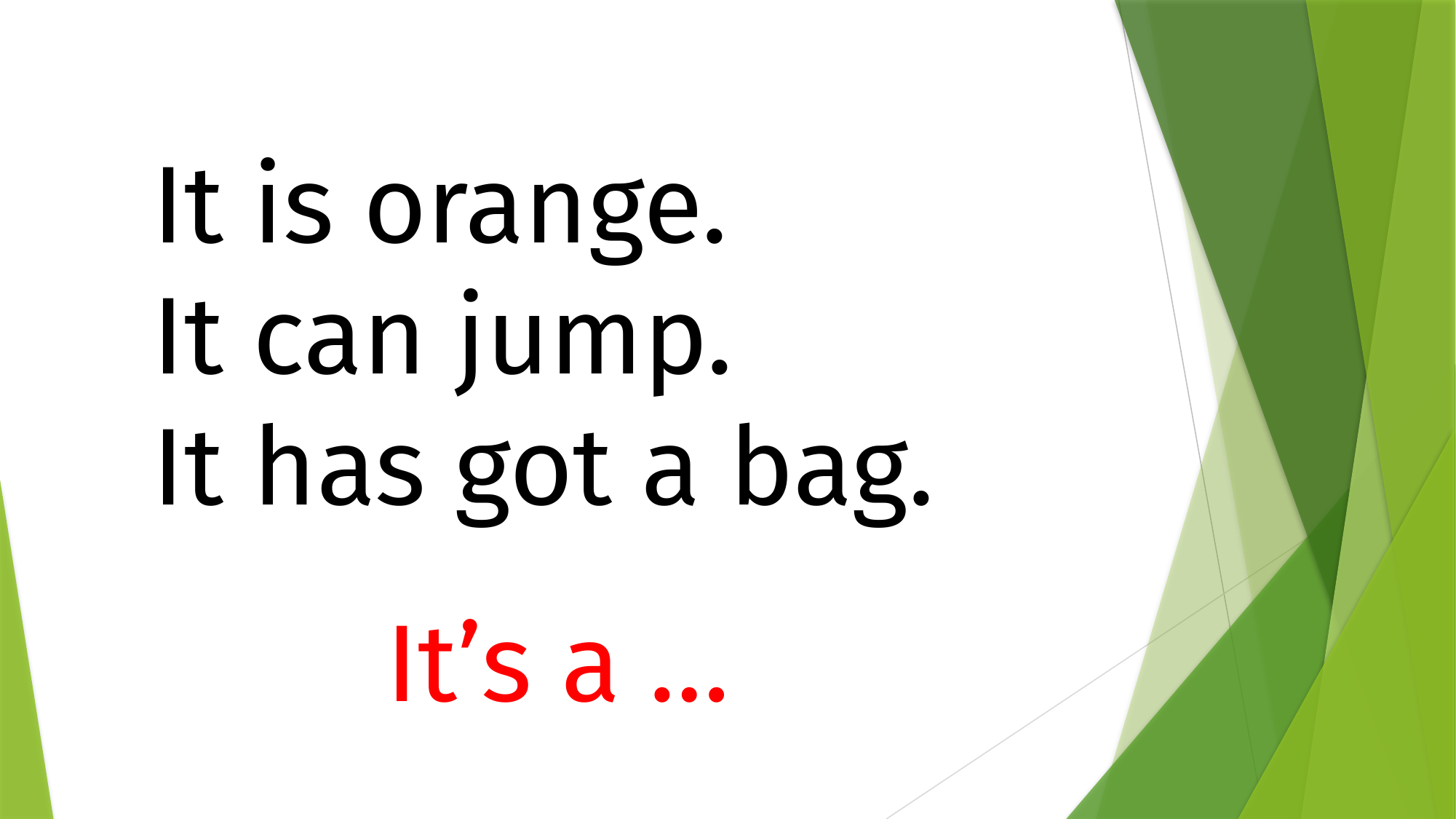

It is orange.
It can jump.
It has got a bag.
It’s a …